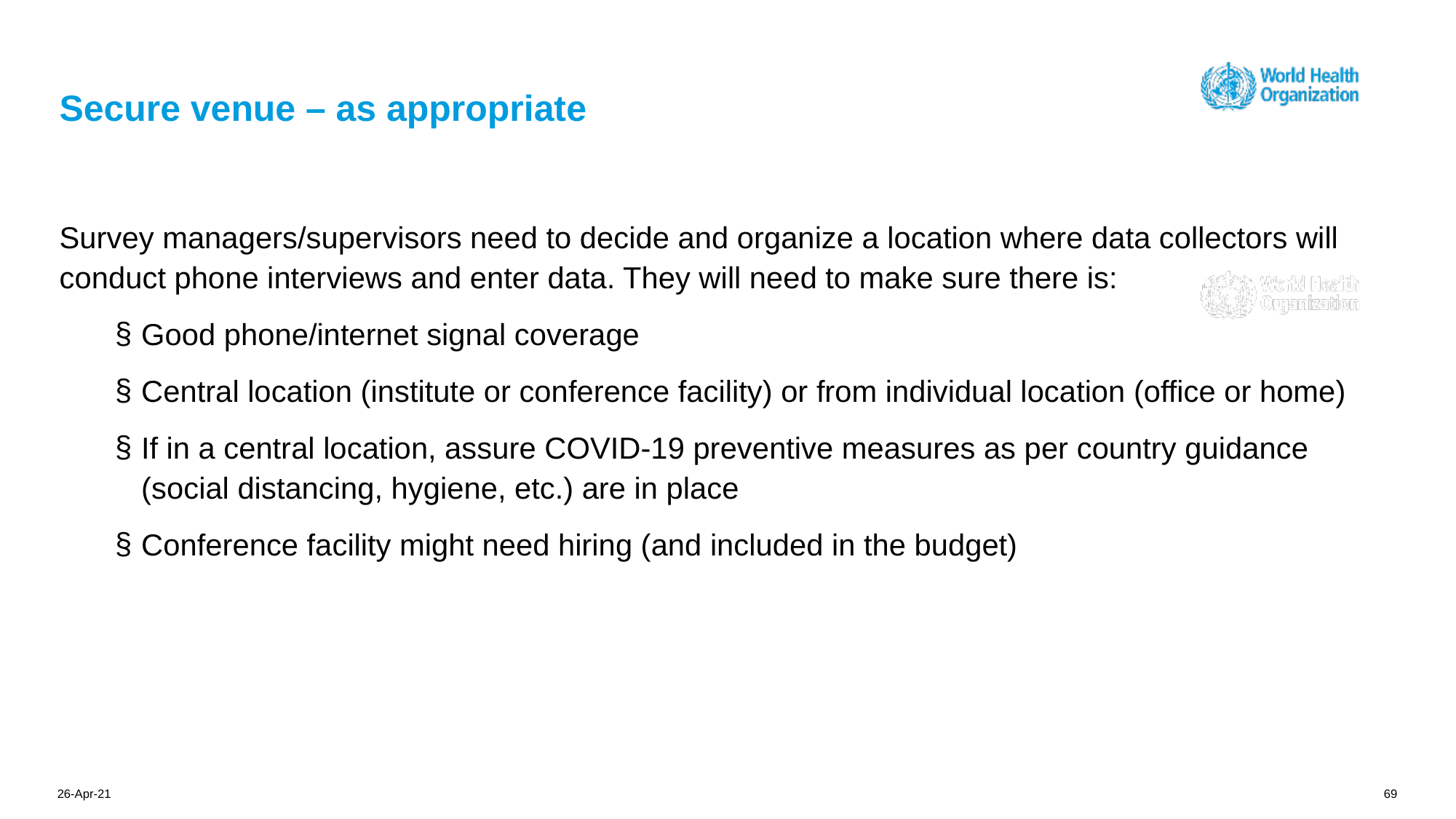

# Secure venue – as appropriate
Survey managers/supervisors need to decide and organize a location where data collectors will conduct phone interviews and enter data. They will need to make sure there is:
Good phone/internet signal coverage
Central location (institute or conference facility) or from individual location (office or home)
If in a central location, assure COVID-19 preventive measures as per country guidance (social distancing, hygiene, etc.) are in place
Conference facility might need hiring (and included in the budget)

26-Apr-21

69